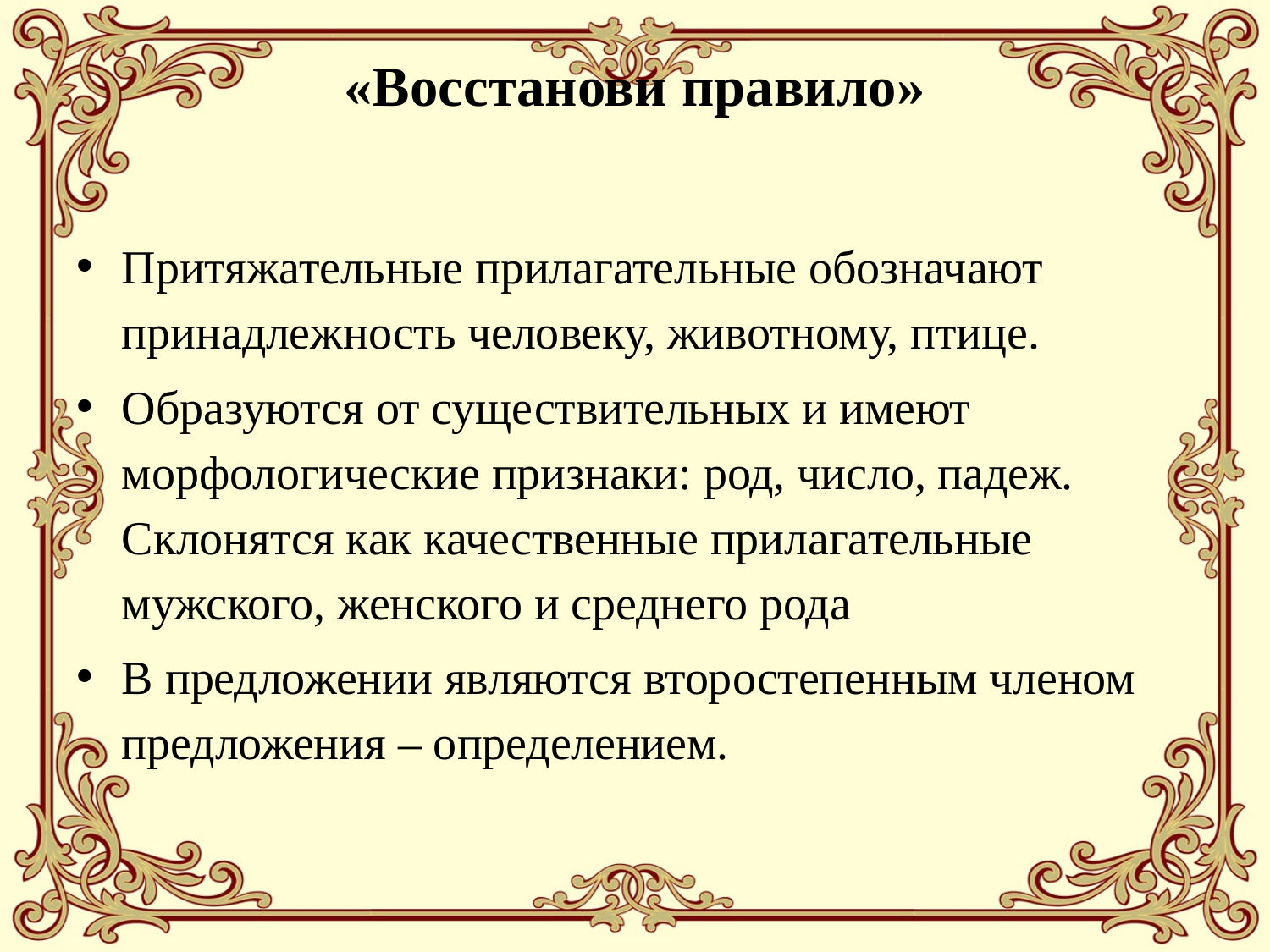

# «Восстанови правило»
Притяжательные прилагательные обозначают принадлежность человеку, животному, птице.
Образуются от существительных и имеют морфологические признаки: род, число, падеж. Склонятся как качественные прилагательные мужского, женского и среднего рода
В предложении являются второстепенным членом предложения – определением.